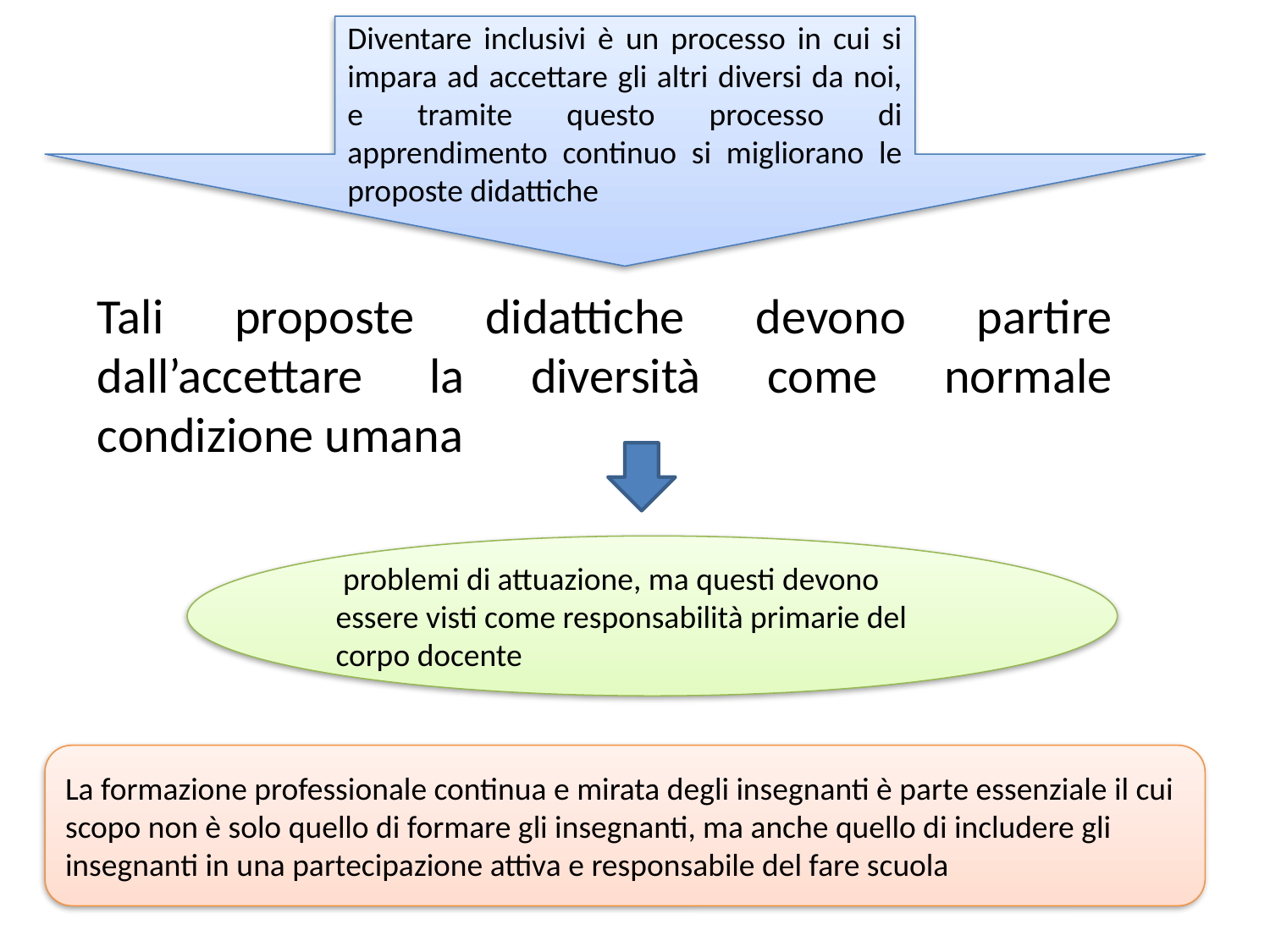

Diventare inclusivi è un processo in cui si impara ad accettare gli altri diversi da noi, e tramite questo processo di apprendimento continuo si migliorano le proposte didattiche

Tali proposte didattiche devono partire dall’accettare la diversità come normale condizione umana

 problemi di attuazione, ma questi devono essere visti come responsabilità primarie del corpo docente
La formazione professionale continua e mirata degli insegnanti è parte essenziale il cui scopo non è solo quello di formare gli insegnanti, ma anche quello di includere gli insegnanti in una partecipazione attiva e responsabile del fare scuola